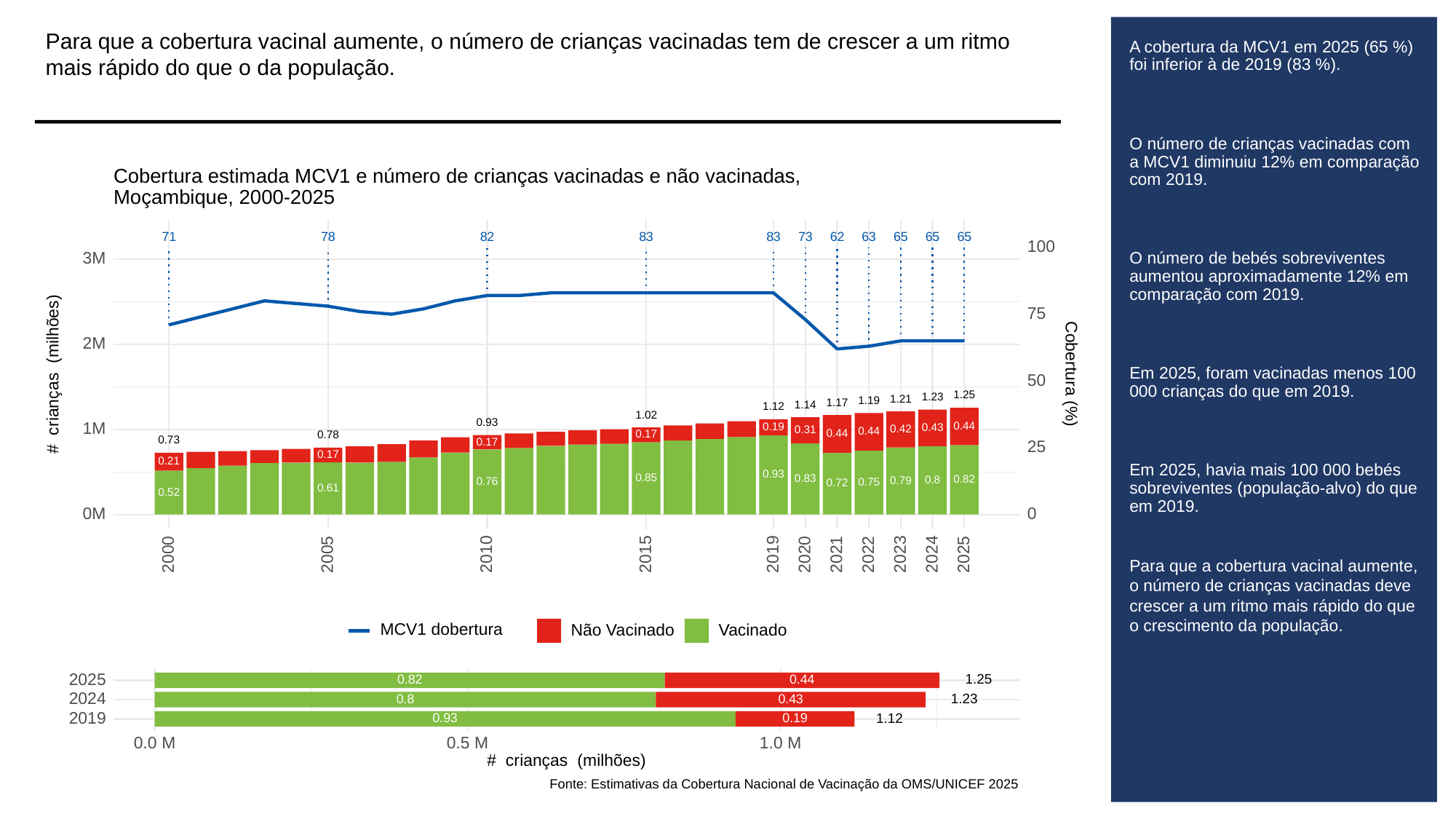

Para que a cobertura vacinal aumente, o número de crianças vacinadas tem de crescer a um ritmo mais rápido do que o da população.
# A cobertura da MCV1 em 2025 (65 %) foi inferior à de 2019 (83 %).

O número de crianças vacinadas com a MCV1 diminuiu 12% em comparação com 2019.

O número de bebés sobreviventes aumentou aproximadamente 12% em comparação com 2019.

Em 2025, foram vacinadas menos 100 000 crianças do que em 2019.

Em 2025, havia mais 100 000 bebés sobreviventes (população-alvo) do que em 2019.

Para que a cobertura vacinal aumente, o número de crianças vacinadas deve crescer a um ritmo mais rápido do que o crescimento da população.

Cobertura estimada MCV1 e número de crianças vacinadas e não vacinadas,
Moçambique, 2000-2025

83
83
73
63
78
82
62
65
65
65
71
100

3M

75
2M

#  crianças  (milhões)
Cobertura (%)
50

1.25
1.23
1.21
1.19
1.17
1.14
1.12

1.02

0.93

0.44
0.19
1M

0.43
0.42

0.31

0.44

0.44

0.17
0.78

0.73

0.17

25

0.17

0.21

0.93

0.85
0.83
0.82
0.8
0.79
0.76
0.75
0.72
0.61
0.52
0M
0

2023
2000
2005
2010
2015
2019
2020
2021
2022
2024
2025

MCV1 dobertura
Não Vacinado
Vacinado

2025
1.25
0.82
0.44

2024
1.23
0.43
0.8

2019
1.12
0.93
0.19

0.0 M
0.5 M
1.0 M
#  crianças  (milhões)
Fonte: Estimativas da Cobertura Nacional de Vacinação da OMS/UNICEF 2025